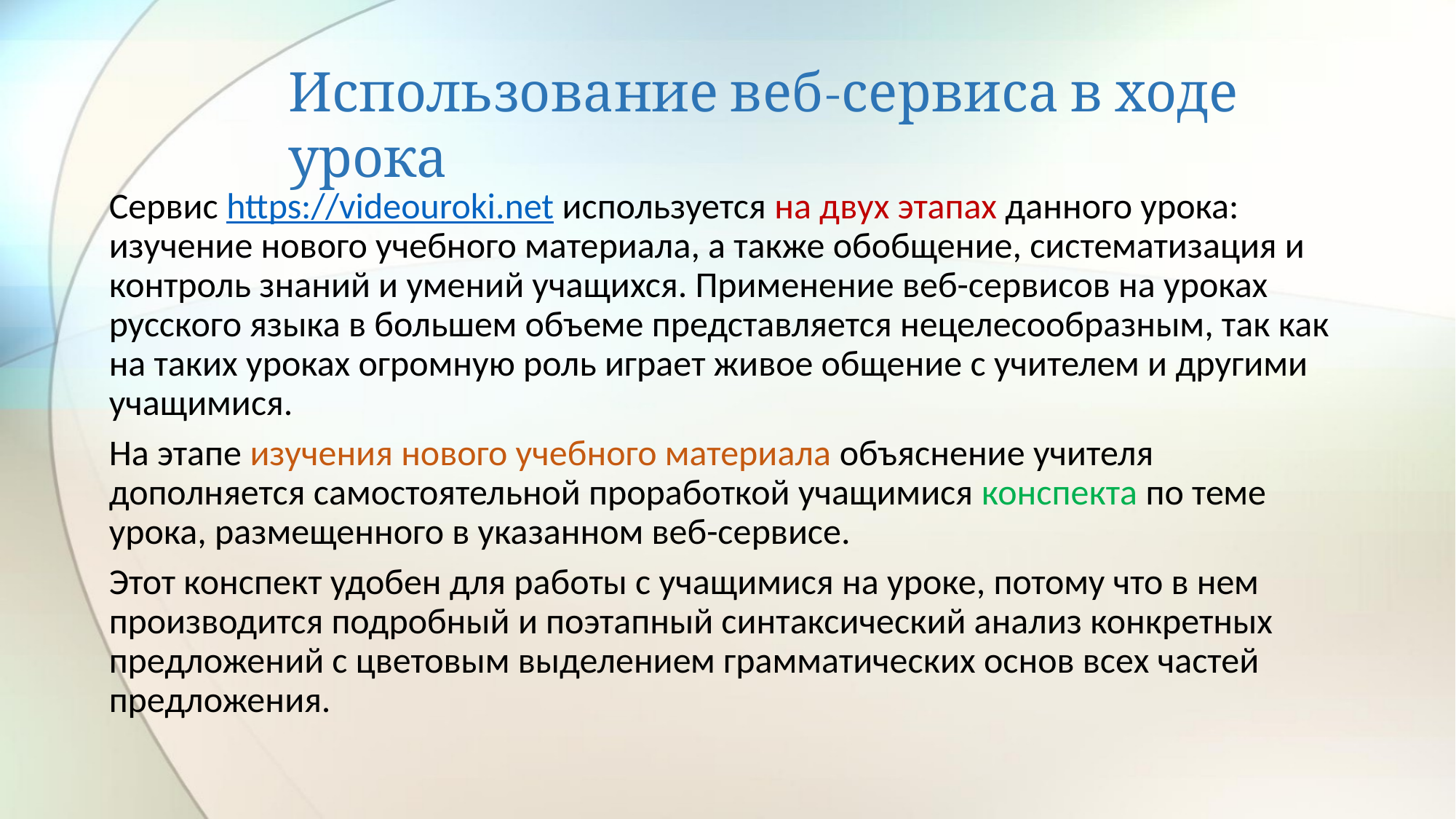

# Использование веб-сервиса в ходе урока
Сервис https://videouroki.net используется на двух этапах данного урока: изучение нового учебного материала, а также обобщение, систематизация и контроль знаний и умений учащихся. Применение веб-сервисов на уроках русского языка в большем объеме представляется нецелесообразным, так как на таких уроках огромную роль играет живое общение с учителем и другими учащимися.
На этапе изучения нового учебного материала объяснение учителя дополняется самостоятельной проработкой учащимися конспекта по теме урока, размещенного в указанном веб-сервисе.
Этот конспект удобен для работы с учащимися на уроке, потому что в нем производится подробный и поэтапный синтаксический анализ конкретных предложений с цветовым выделением грамматических основ всех частей предложения.